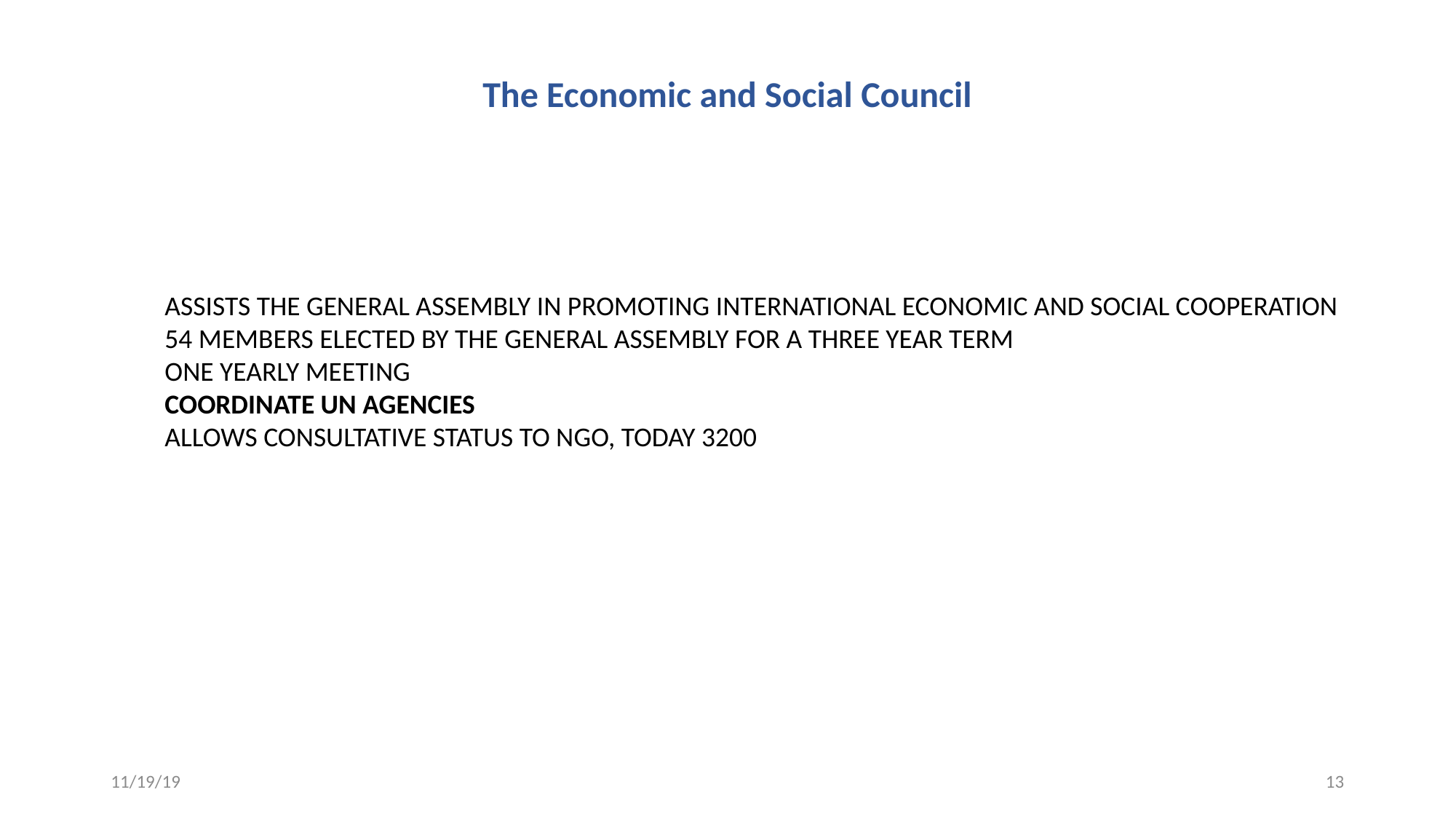

The Economic and Social Council
ASSISTS THE GENERAL ASSEMBLY IN PROMOTING INTERNATIONAL ECONOMIC AND SOCIAL COOPERATION
54 MEMBERS ELECTED BY THE GENERAL ASSEMBLY FOR A THREE YEAR TERM
ONE YEARLY MEETING
COORDINATE UN AGENCIES
ALLOWS CONSULTATIVE STATUS TO NGO, TODAY 3200
11/19/19

13